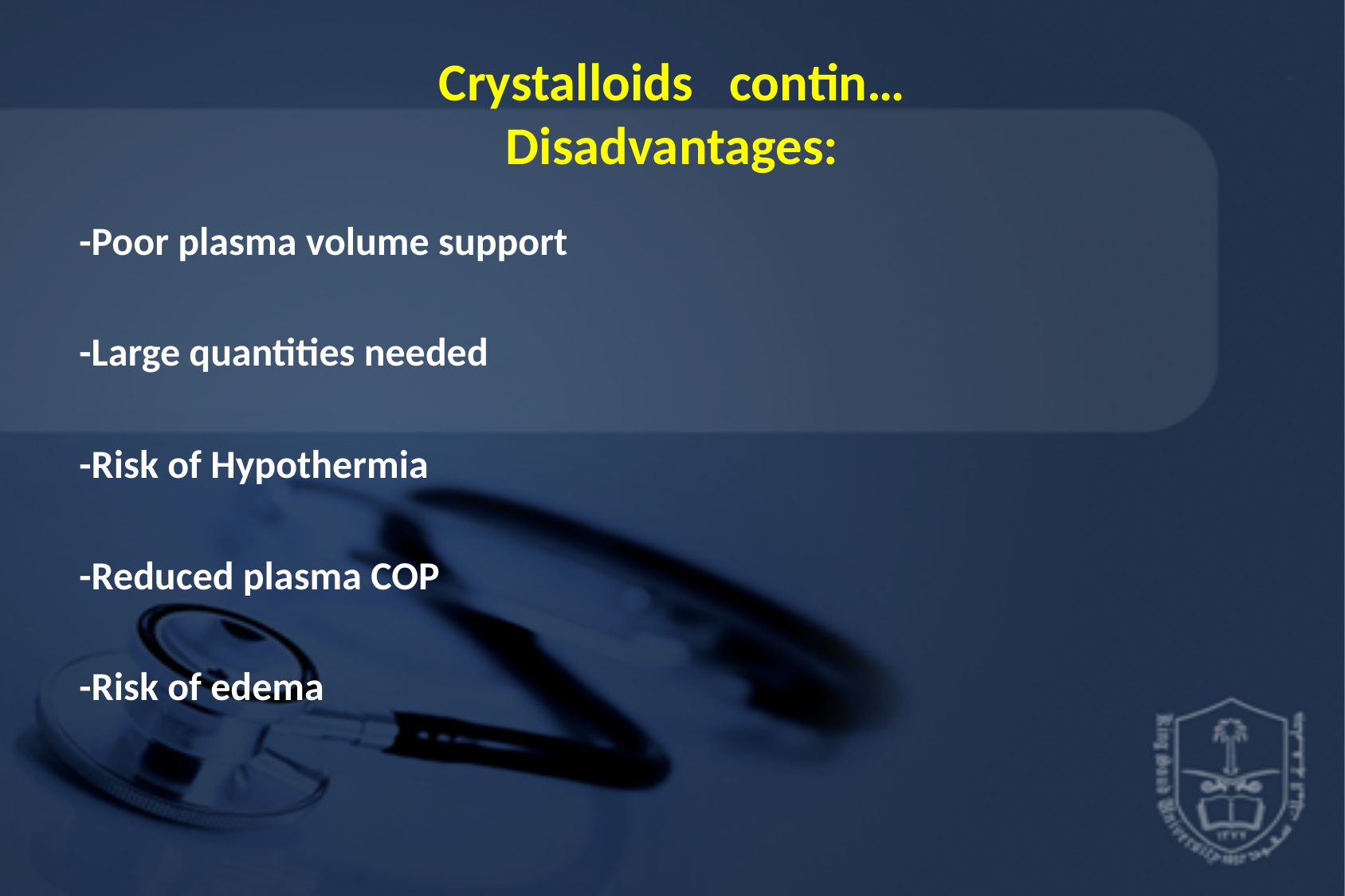

# Crystalloids   contin… Disadvantages:
-Poor plasma volume support

-Large quantities needed

-Risk of Hypothermia

-Reduced plasma COP

-Risk of edema